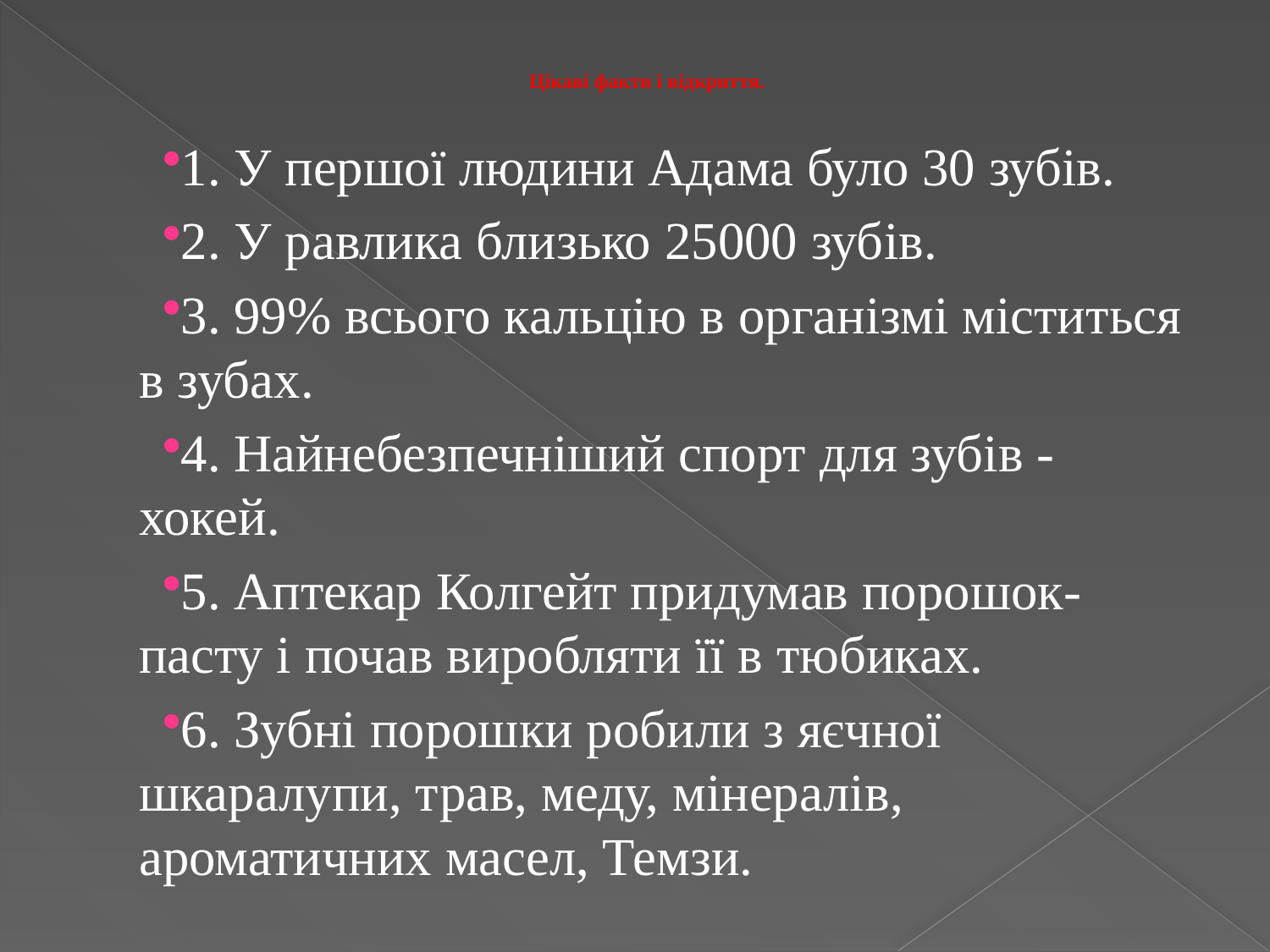

# Цікаві факти і відкриття.
1. У першої людини Адама було 30 зубів.
2. У равлика близько 25000 зубів.
3. 99% всього кальцію в організмі міститься в зубах.
4. Найнебезпечніший спорт для зубів - хокей.
5. Аптекар Колгейт придумав порошок-пасту і почав виробляти її в тюбиках.
6. Зубні порошки робили з яєчної шкаралупи, трав, меду, мінералів, ароматичних масел, Темзи.